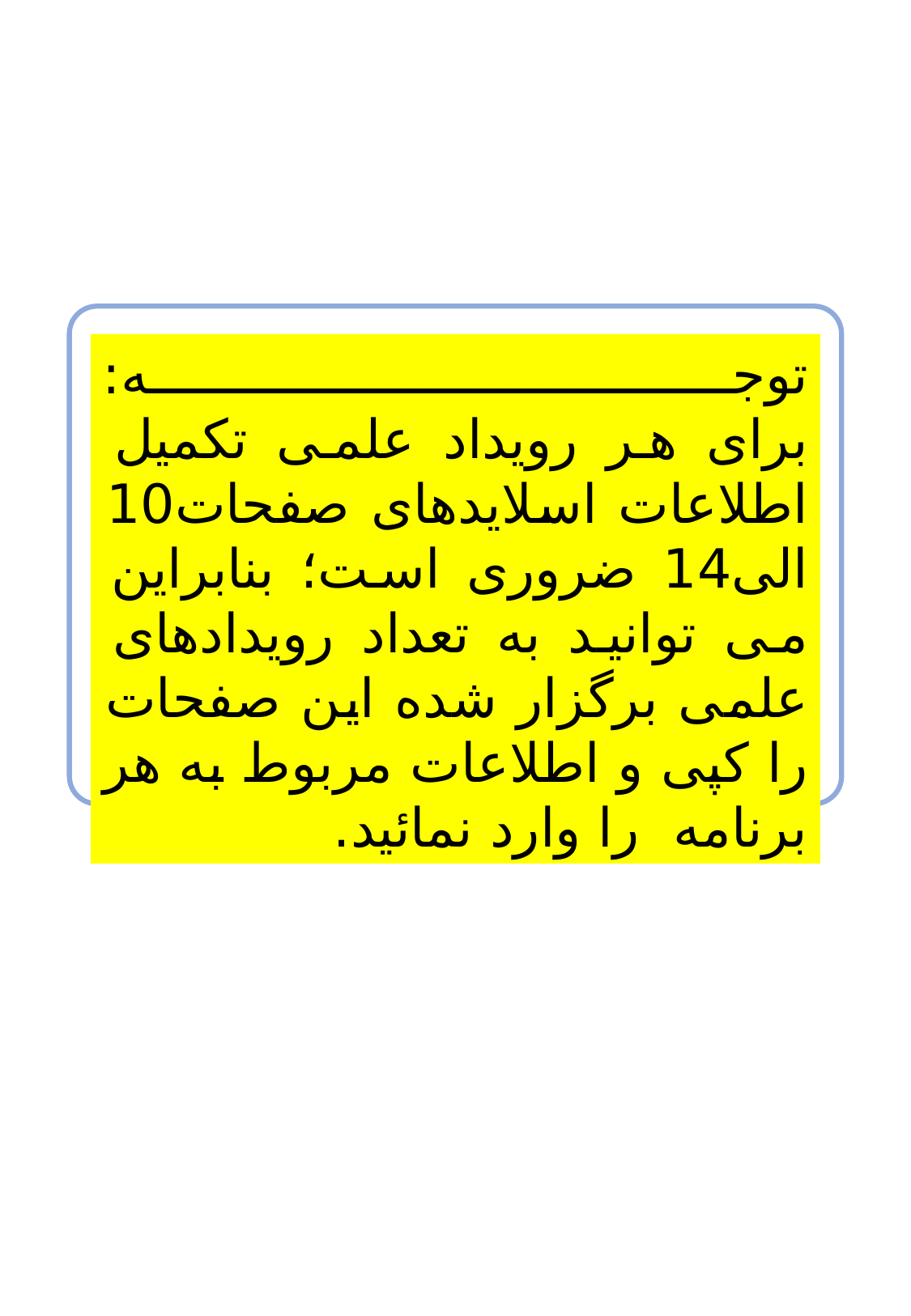

توجه:
برای هر رویداد علمی تکمیل اطلاعات اسلایدهای صفحات10 الی14 ضروری است؛ بنابراین می توانید به تعداد رویدادهای علمی برگزار شده این صفحات را کپی و اطلاعات مربوط به هر برنامه  را وارد نمائید.